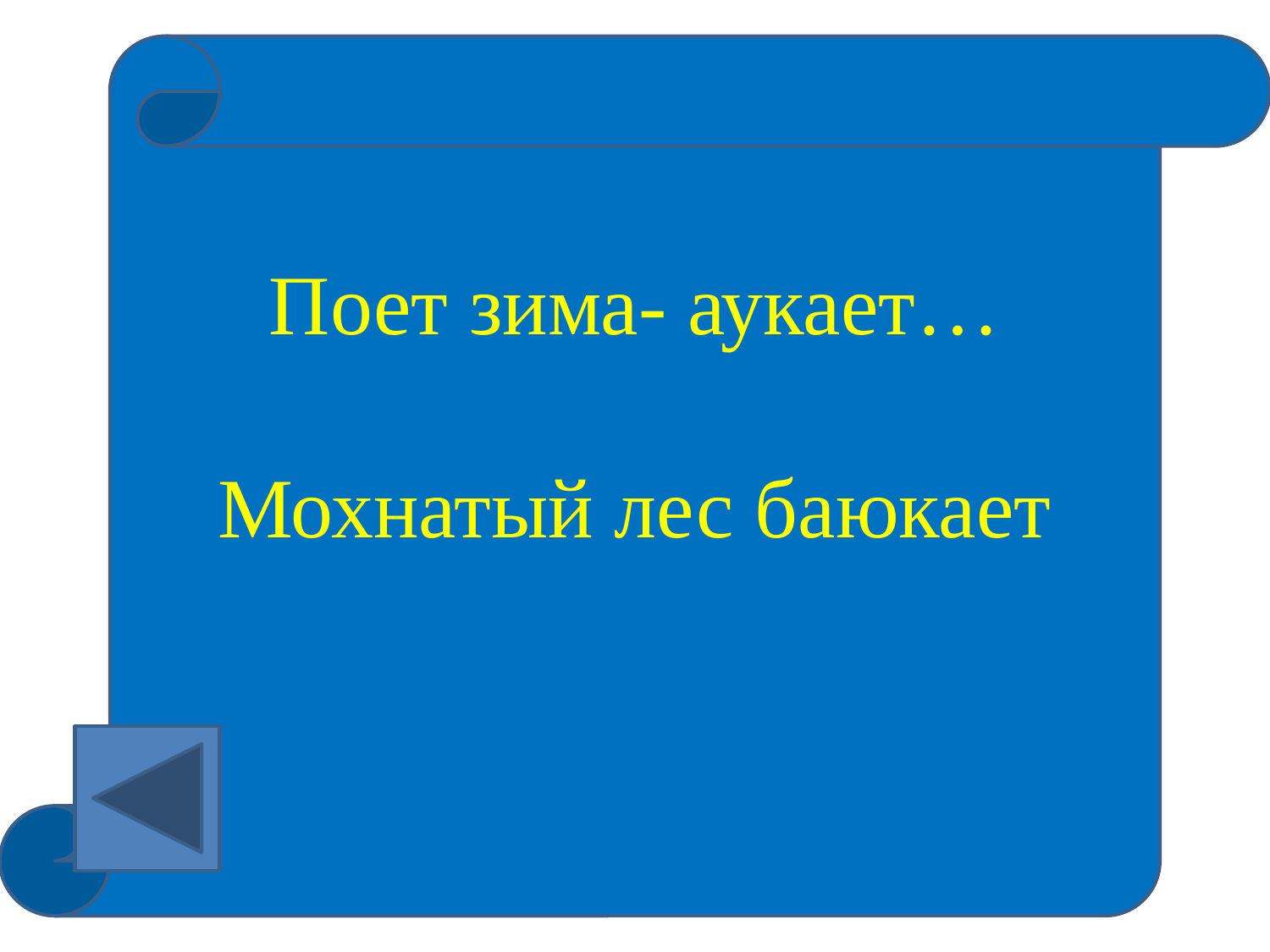

Поет зима- аукает…

Мохнатый лес баюкает

#